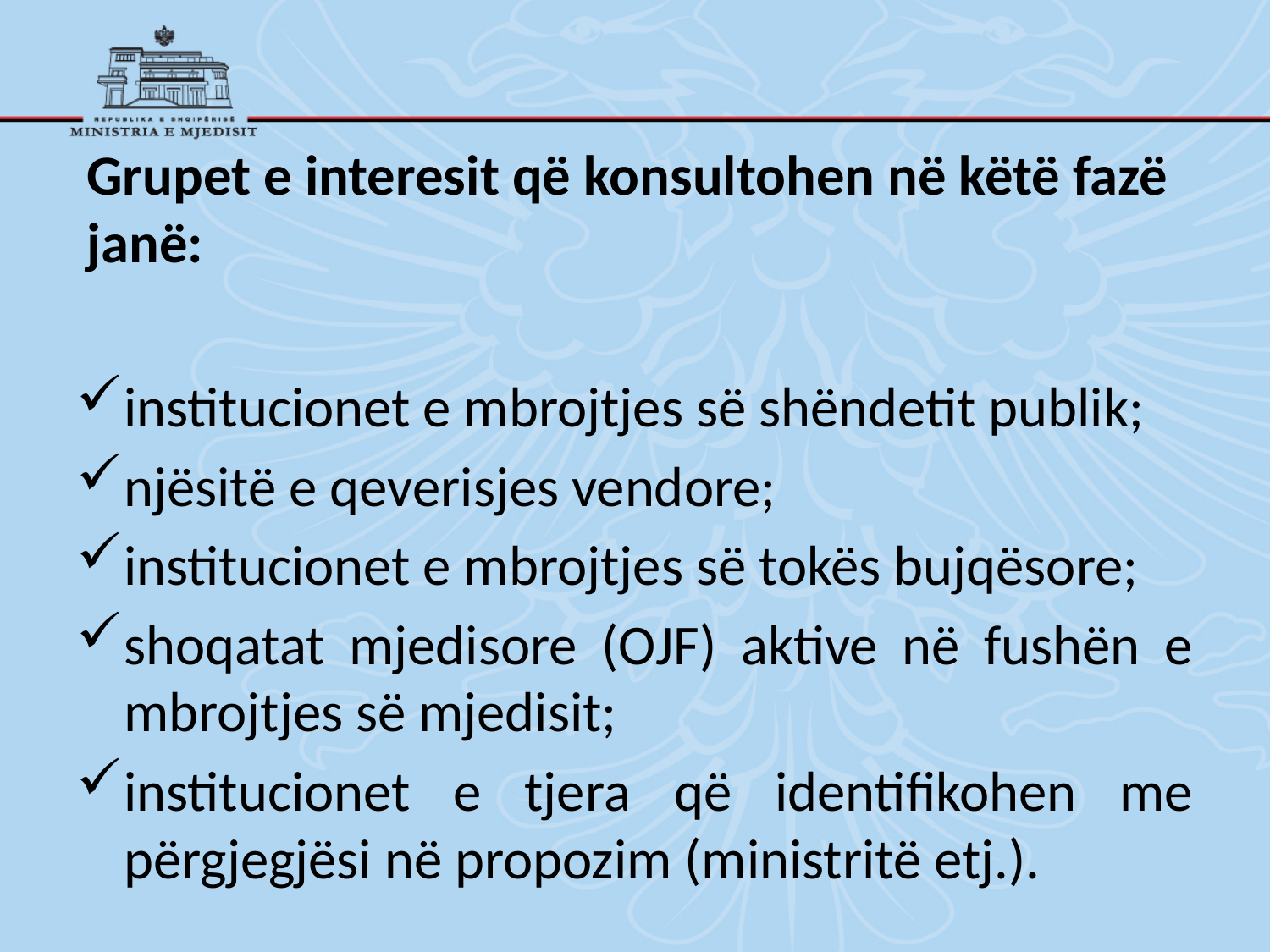

# Grupet e interesit që konsultohen në këtë fazë janë:

institucionet e mbrojtjes së shëndetit publik;
njësitë e qeverisjes vendore;
institucionet e mbrojtjes së tokës bujqësore;
shoqatat mjedisore (OJF) aktive në fushën e mbrojtjes së mjedisit;
institucionet e tjera që identifikohen me përgjegjësi në propozim (ministritë etj.).